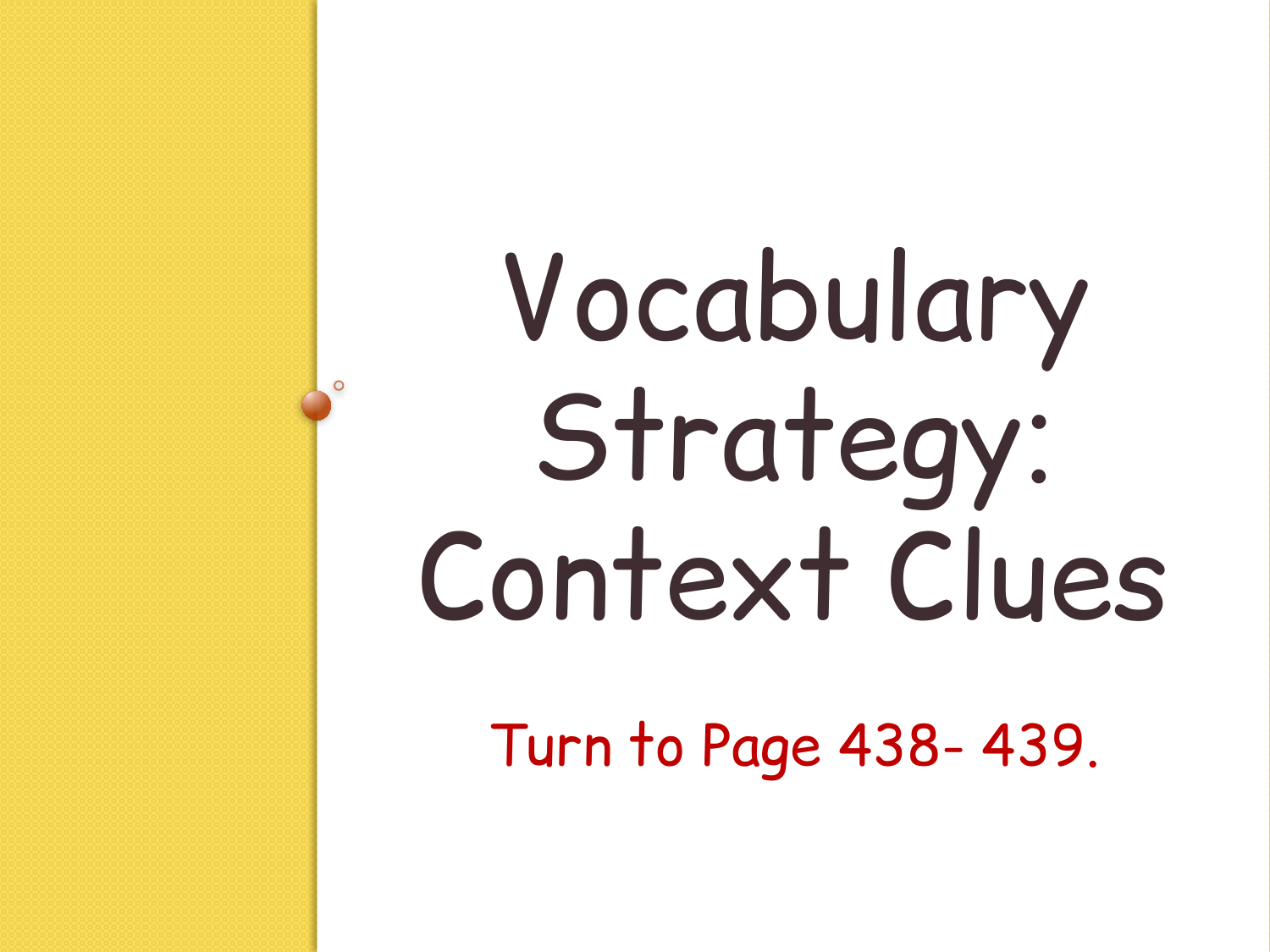

Vocabulary Strategy: Context Clues
Turn to Page 438- 439.